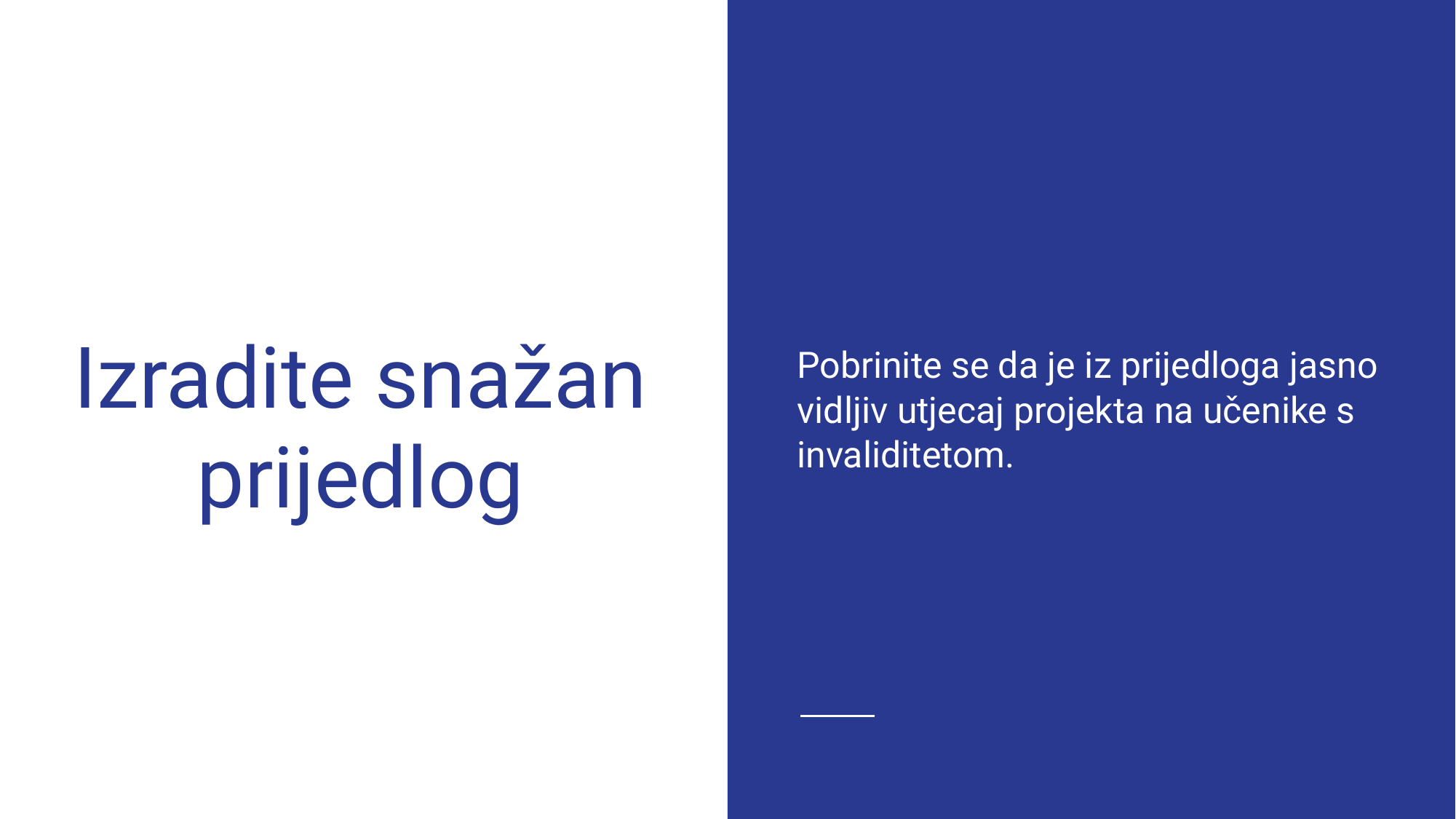

Pobrinite se da je iz prijedloga jasno vidljiv utjecaj projekta na učenike s invaliditetom.
# Izradite snažan prijedlog